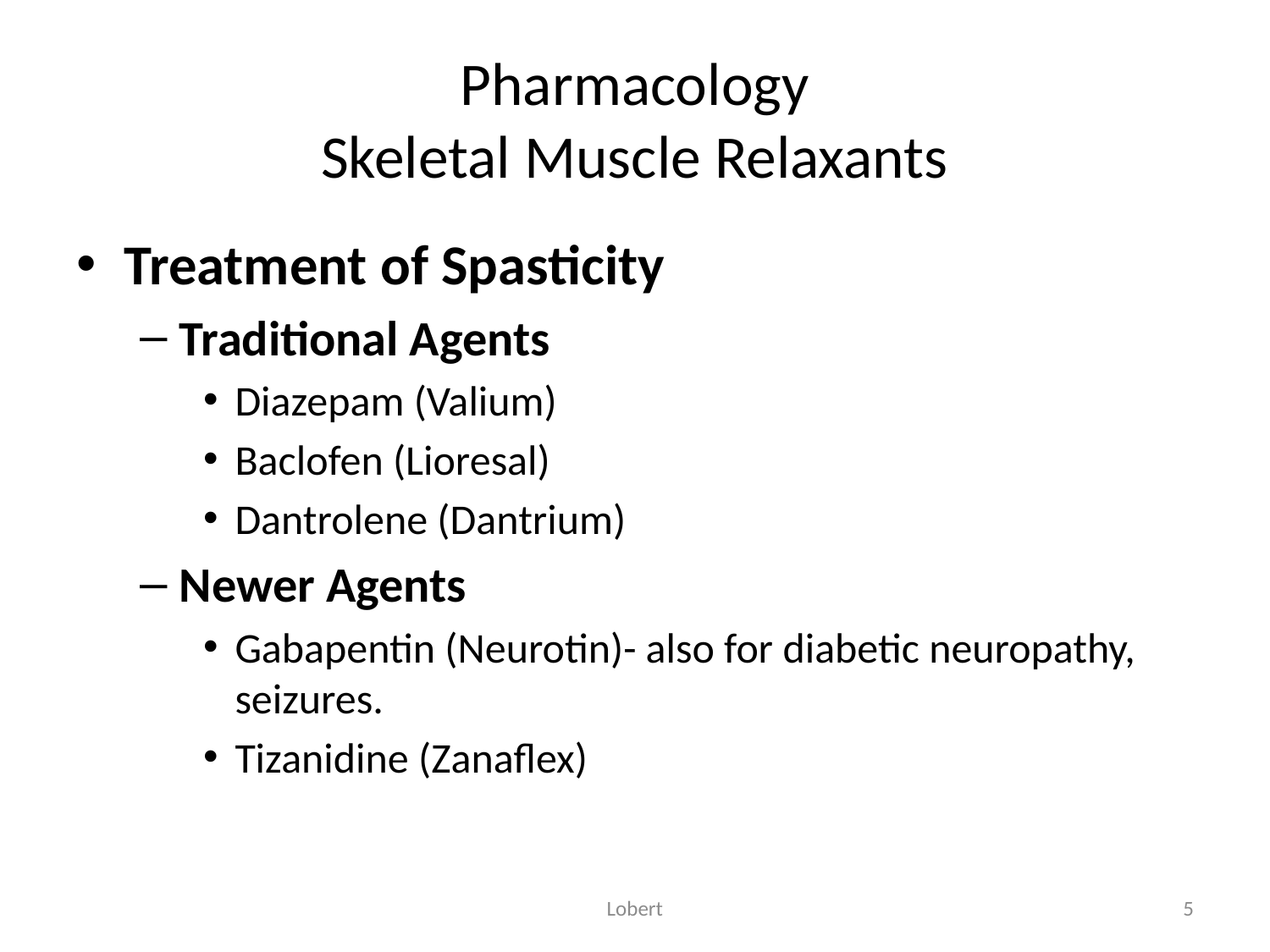

# Pharmacology Skeletal Muscle Relaxants
Treatment of Spasticity
Traditional Agents
Diazepam (Valium)
Baclofen (Lioresal)
Dantrolene (Dantrium)
Newer Agents
Gabapentin (Neurotin)- also for diabetic neuropathy, seizures.
Tizanidine (Zanaflex)
Lobert
5